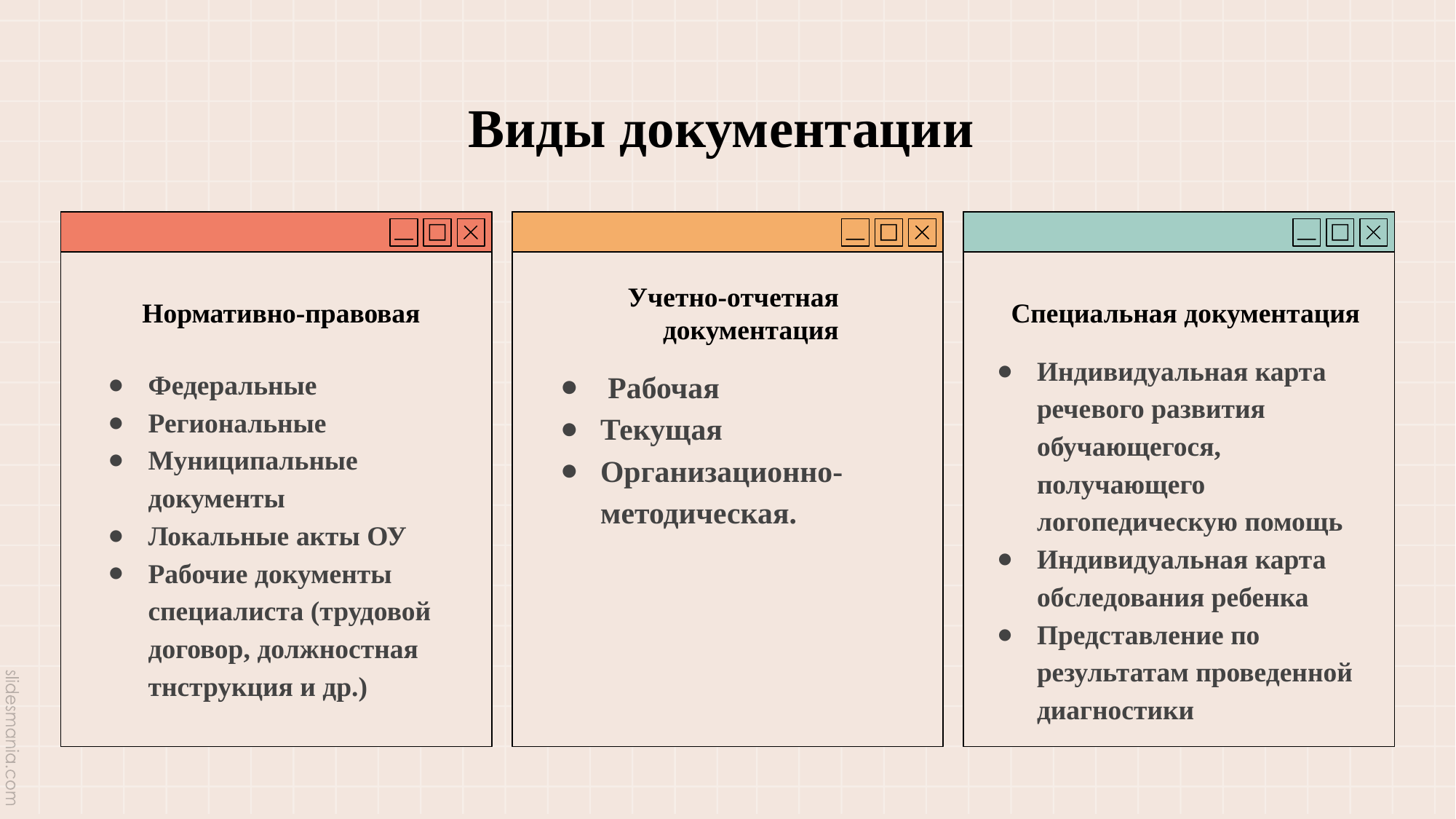

# Виды документации
Нормативно-правовая
Учетно-отчетная документация
Специальная документация
Индивидуальная карта речевого развития обучающегося, получающего логопедическую помощь
Индивидуальная карта обследования ребенка
Представление по результатам проведенной диагностики
 Рабочая
Текущая
Организационно-методическая.
Федеральные
Региональные
Муниципальные документы
Локальные акты ОУ
Рабочие документы специалиста (трудовой договор, должностная тнструкция и др.)